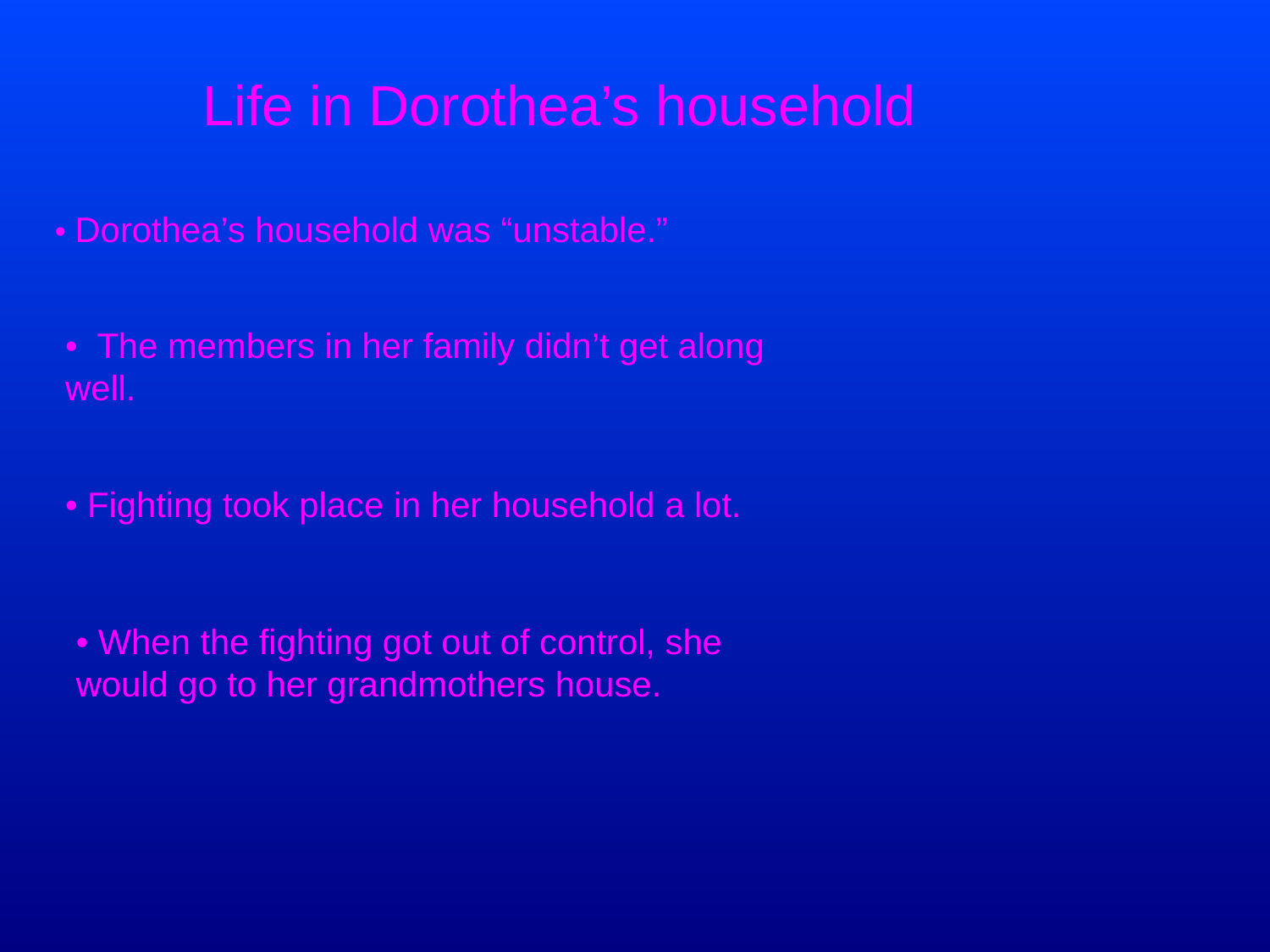

Life in Dorothea’s household
• Dorothea’s household was “unstable.”
•  The members in her family didn’t get along well.
• Fighting took place in her household a lot.
• When the fighting got out of control, she would go to her grandmothers house.